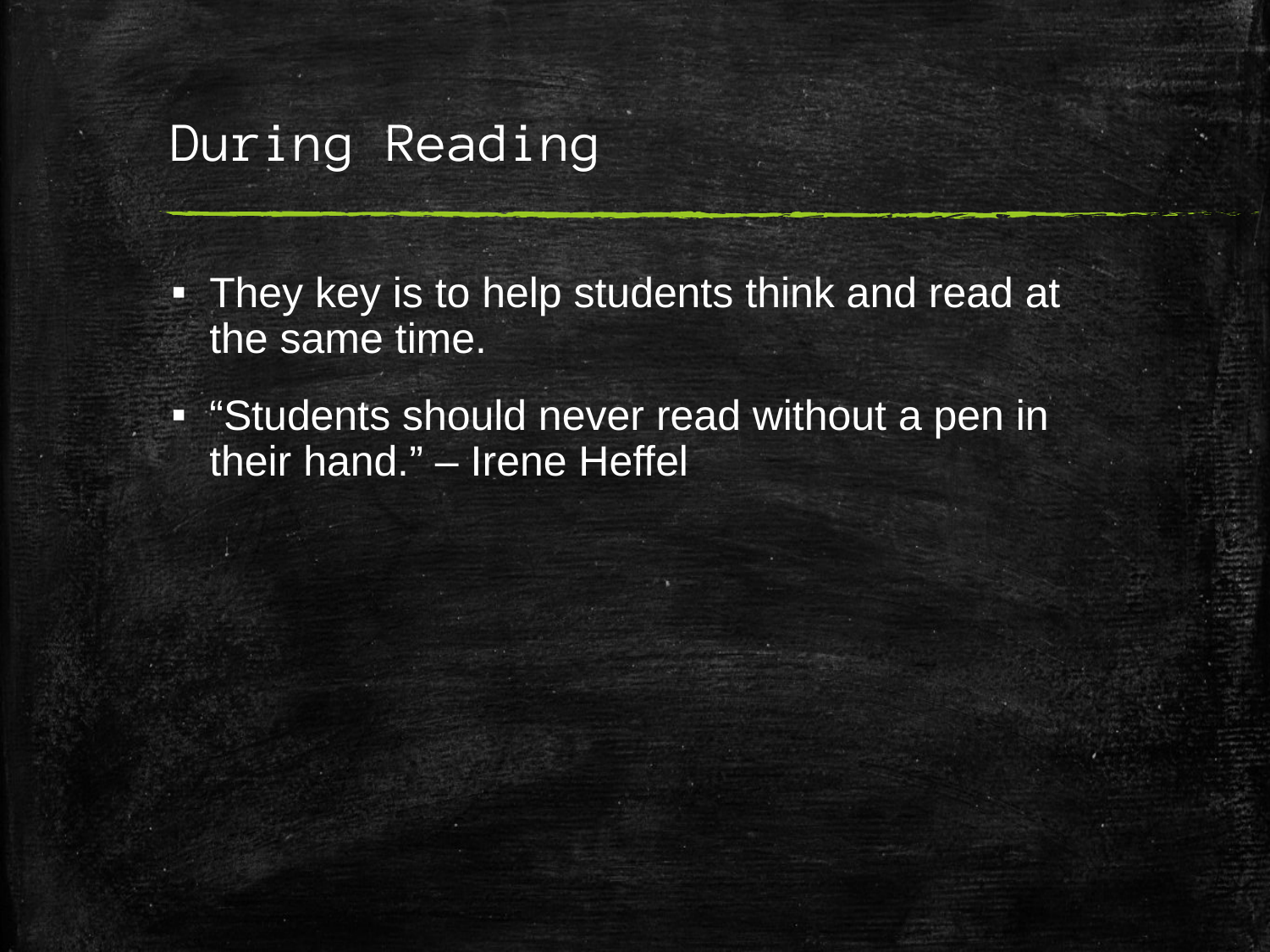

# During Reading
They key is to help students think and read at the same time.
“Students should never read without a pen in their hand.” – Irene Heffel